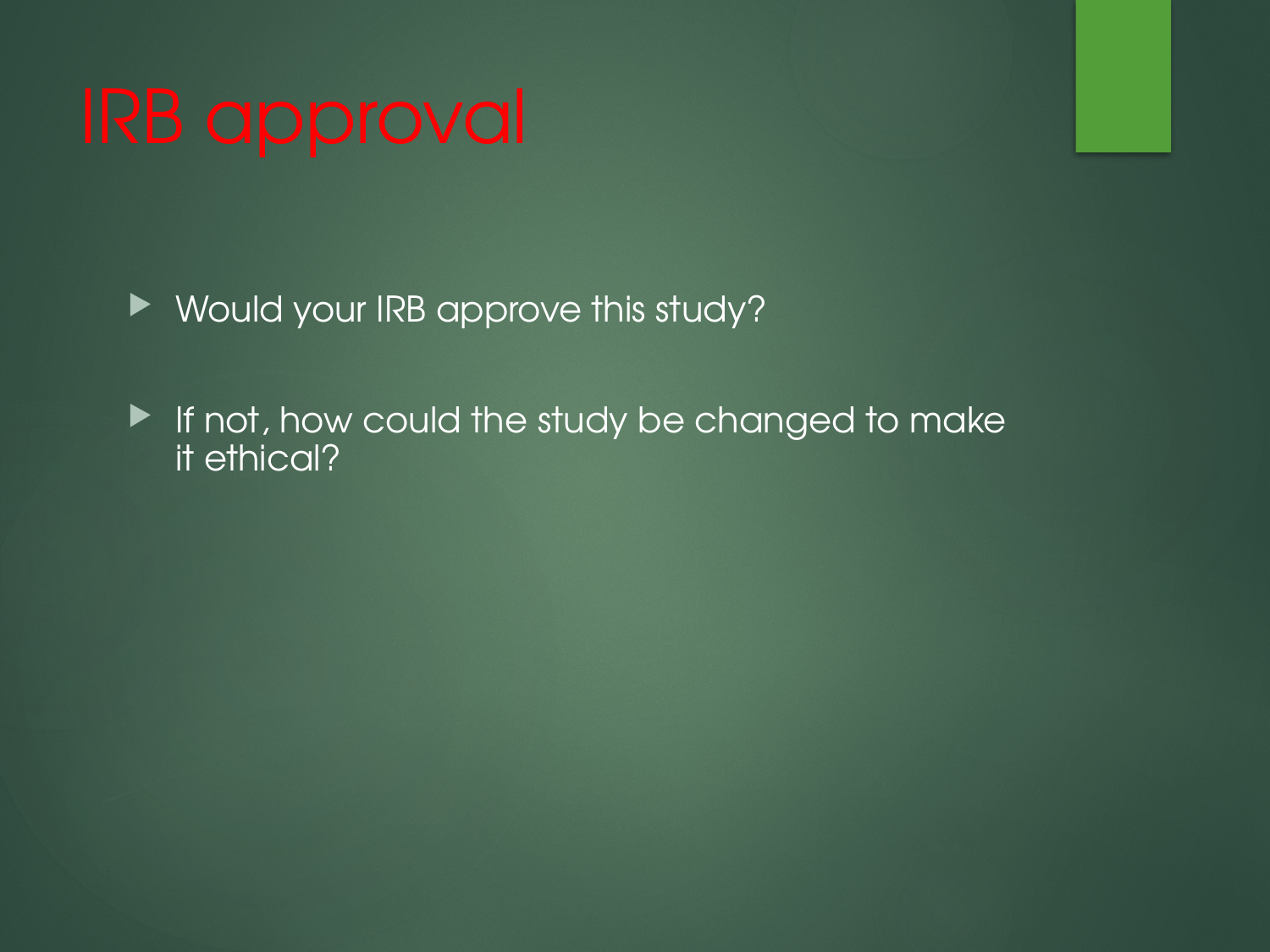

# IRB approval
Would your IRB approve this study?

If not, how could the study be changed to make it ethical?